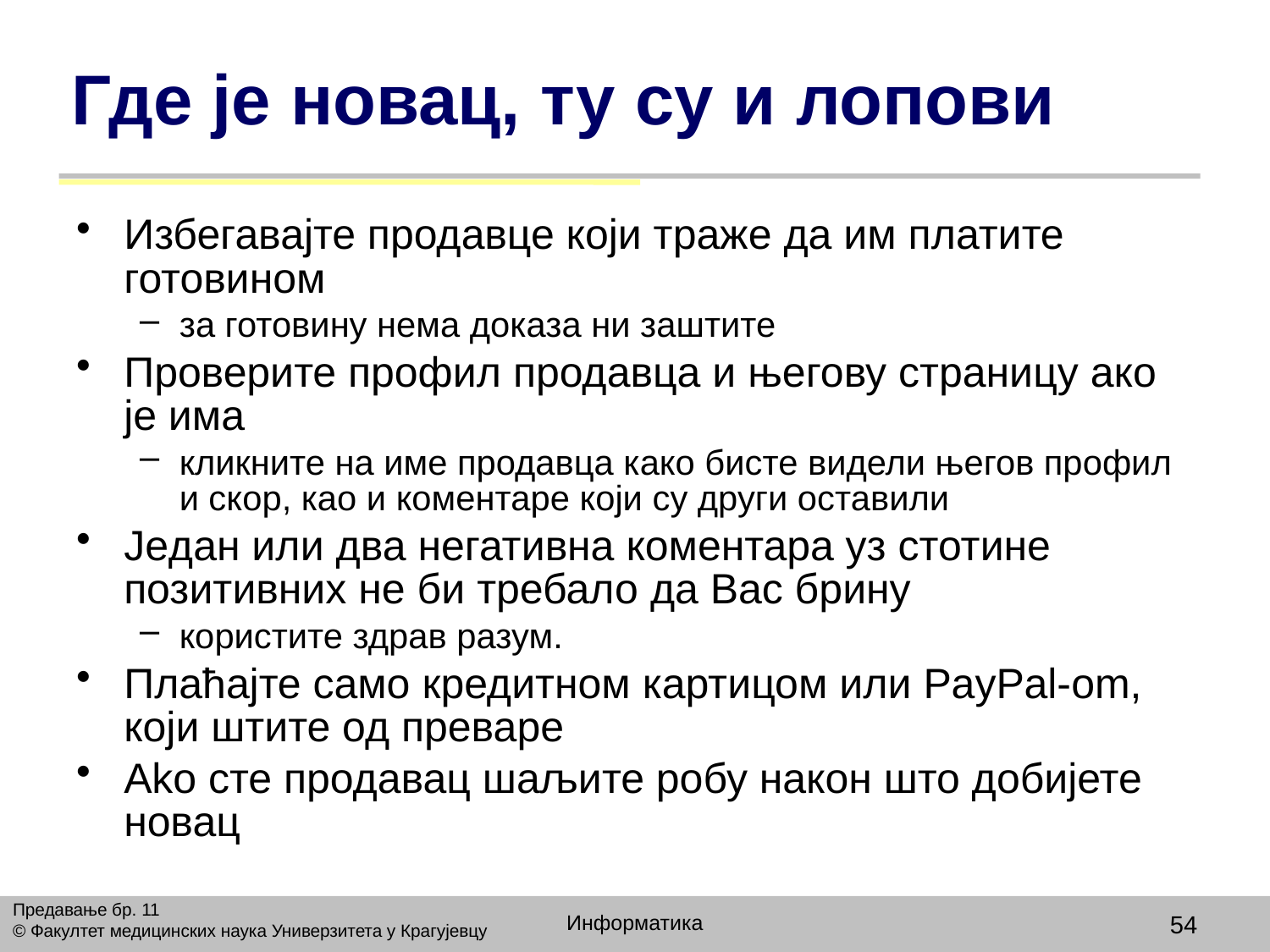

# Где је новац, ту су и лопови
Избегавајте продавце који траже да им платите готовином
за готовину нема доказа ни заштите
Проверите профил продавца и његову страницу ако је има
кликните на име продавца како бисте видели његов профил и скор, као и коментаре који су други оставили
Jeдан или два негативна коментара уз стотине позитивних не би требало да Вас брину
користите здрав разум.
Плаћајте само кредитном картицом или PayРal-om, који штите од преваре
Ako сте продавац шаљите робу након што добијете новац
Предавање бр. 11
© Факултет медицинских наука Универзитета у Крагујевцу
Информатика
54